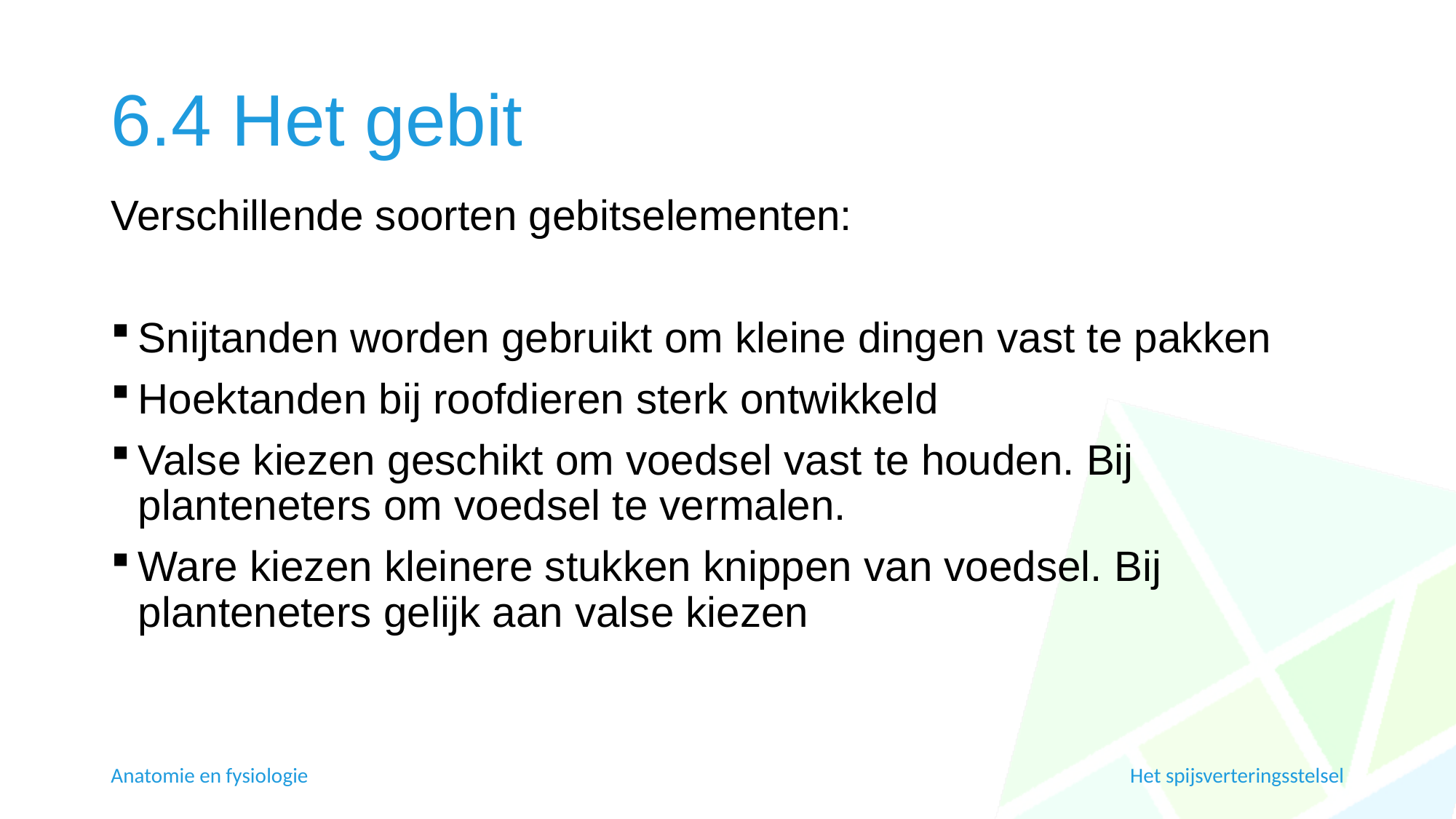

# 6.4 Het gebit
Verschillende soorten gebitselementen:

Snijtanden worden gebruikt om kleine dingen vast te pakken
Hoektanden bij roofdieren sterk ontwikkeld
Valse kiezen geschikt om voedsel vast te houden. Bij planteneters om voedsel te vermalen.
Ware kiezen kleinere stukken knippen van voedsel. Bij planteneters gelijk aan valse kiezen
Anatomie en fysiologie
Het spijsverteringsstelsel